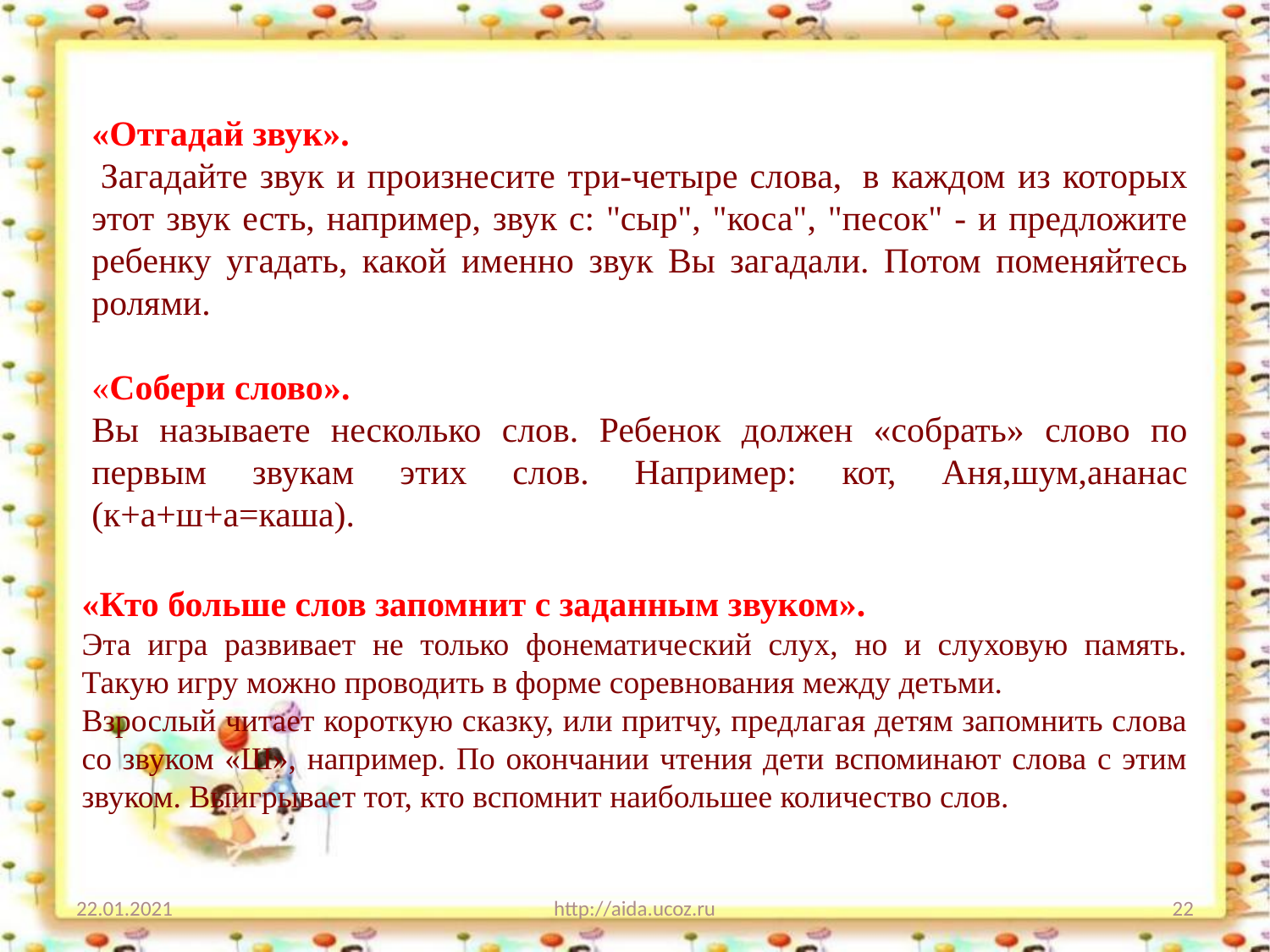

«Отгадай звук».
 Загадайте звук и произнесите три-четыре слова,  в каждом из которых этот звук есть, например, звук с: "сыр", "коса", "песок" - и предложите ребенку угадать, какой именно звук Вы загадали. Потом поменяйтесь ролями.

«Собери слово».
Вы называете несколько слов. Ребенок должен «собрать» слово по первым звукам этих слов. Например: кот, Аня,шум,ананас (к+а+ш+а=каша).
«Кто больше слов запомнит с заданным звуком».
Эта игра развивает не только фонематический слух, но и слуховую память. Такую игру можно проводить в форме соревнования между детьми.
Взрослый читает короткую сказку, или притчу, предлагая детям запомнить слова со звуком «Ш», например. По окончании чтения дети вспоминают слова с этим звуком. Выигрывает тот, кто вспомнит наибольшее количество слов.
22.01.2021
http://aida.ucoz.ru
22